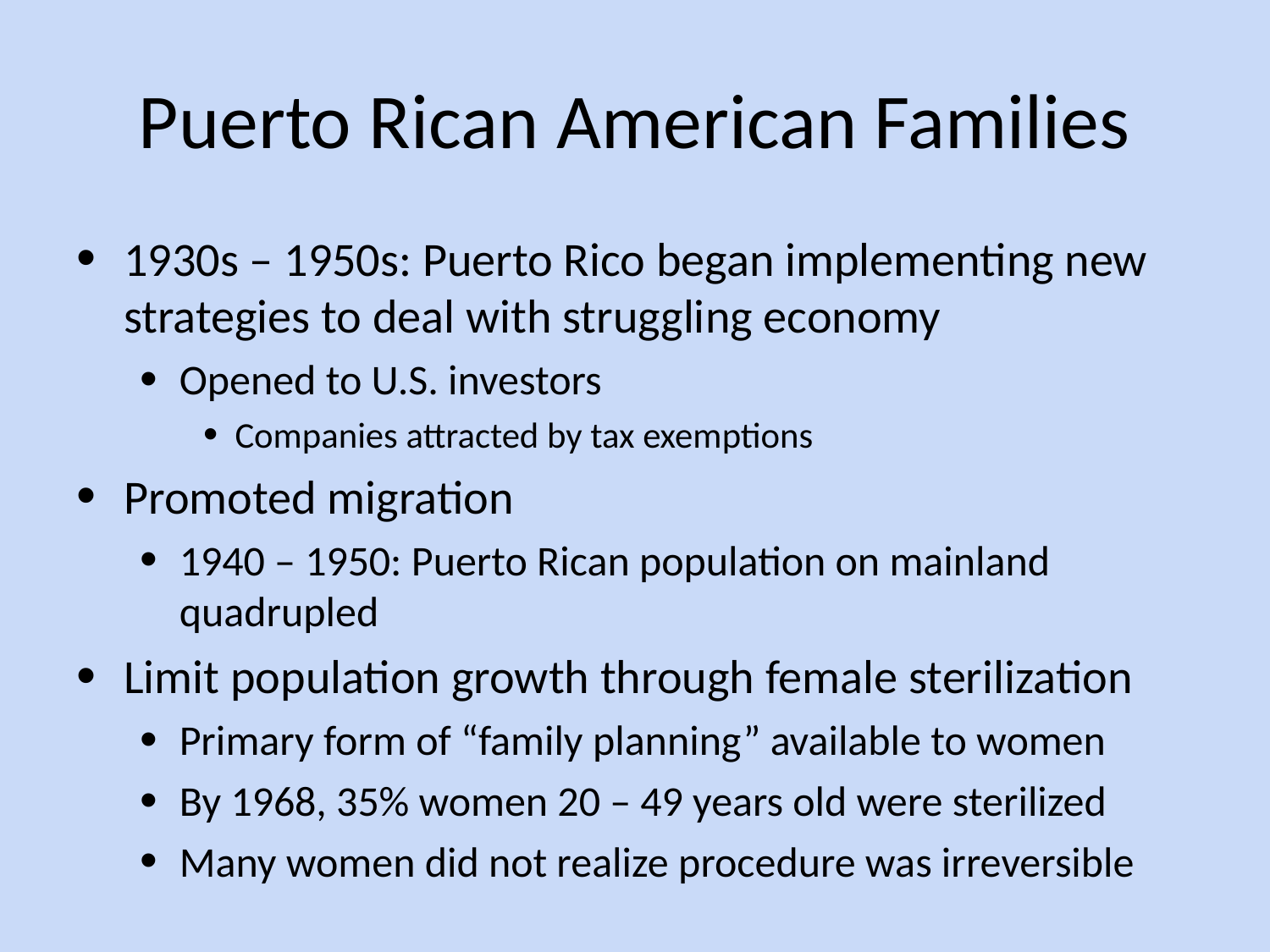

# Puerto Rican American Families
1930s – 1950s: Puerto Rico began implementing new strategies to deal with struggling economy
Opened to U.S. investors
Companies attracted by tax exemptions
Promoted migration
1940 – 1950: Puerto Rican population on mainland quadrupled
Limit population growth through female sterilization
Primary form of “family planning” available to women
By 1968, 35% women 20 – 49 years old were sterilized
Many women did not realize procedure was irreversible